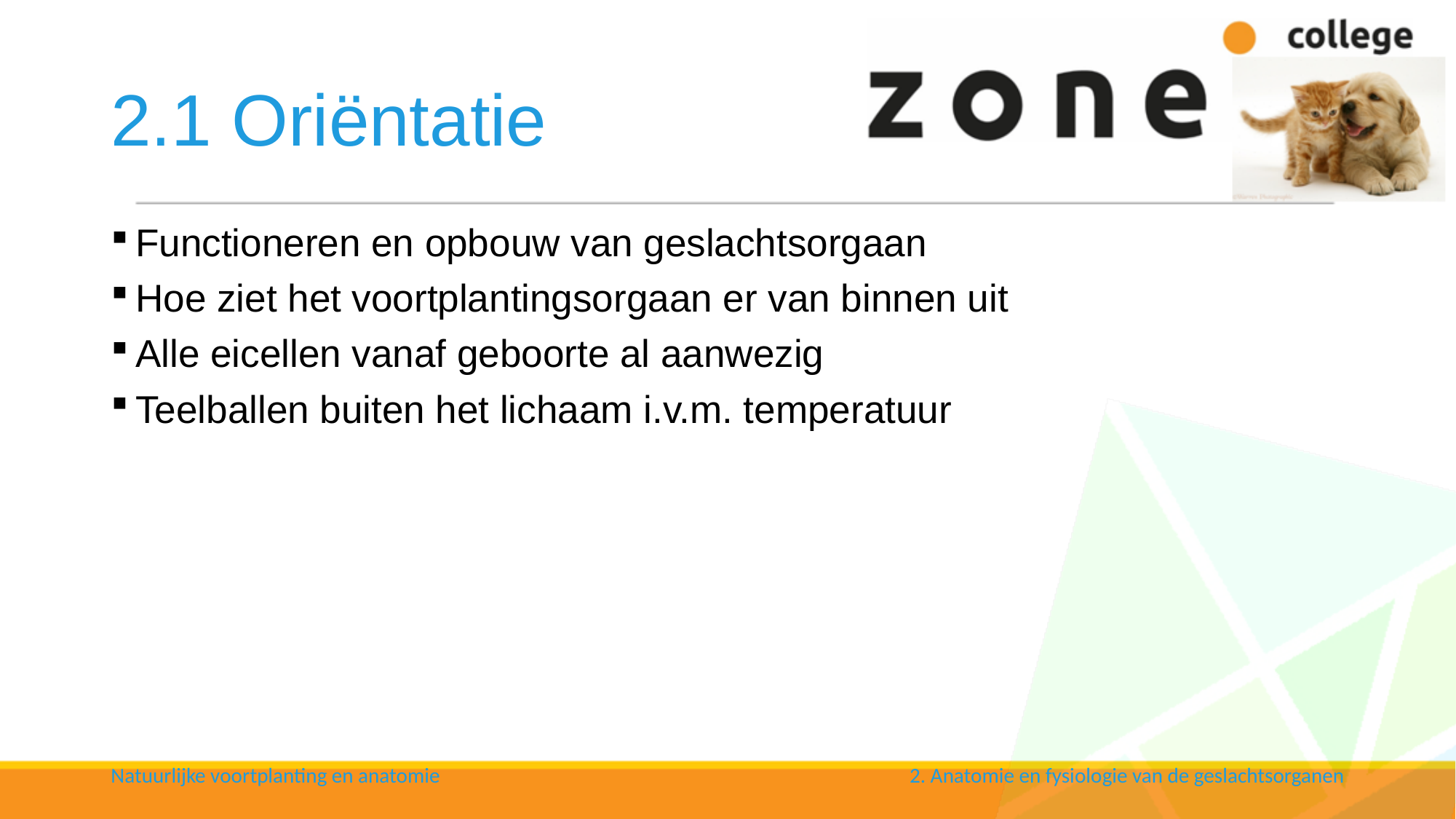

# 2.1 Oriëntatie
Functioneren en opbouw van geslachtsorgaan
Hoe ziet het voortplantingsorgaan er van binnen uit
Alle eicellen vanaf geboorte al aanwezig
Teelballen buiten het lichaam i.v.m. temperatuur

2. Anatomie en fysiologie van de geslachtsorganen
Natuurlijke voortplanting en anatomie